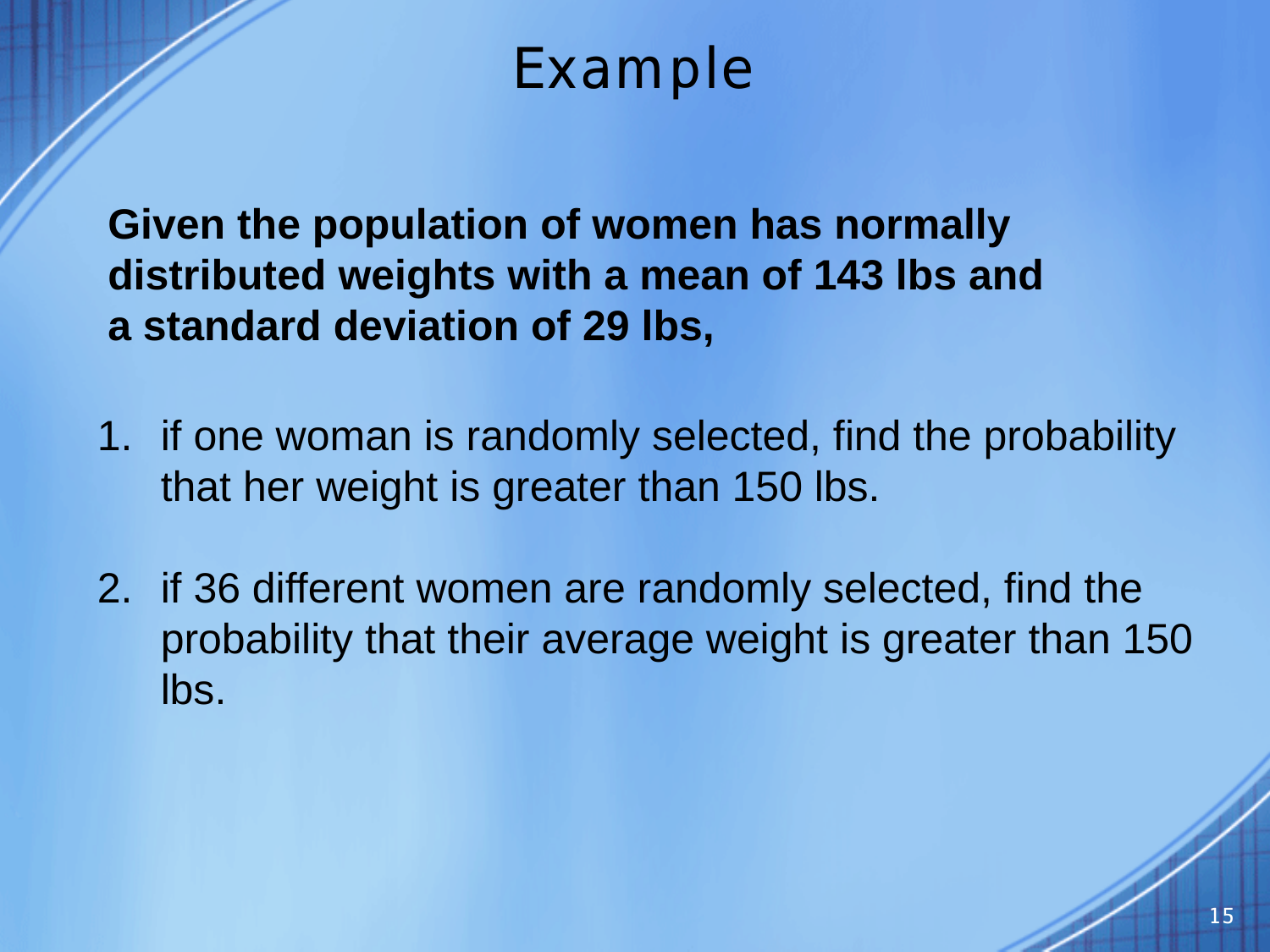

# Example
Given the population of women has normally distributed weights with a mean of 143 lbs and a standard deviation of 29 lbs,
if one woman is randomly selected, find the probability that her weight is greater than 150 lbs.

if 36 different women are randomly selected, find the probability that their average weight is greater than 150 lbs.
15